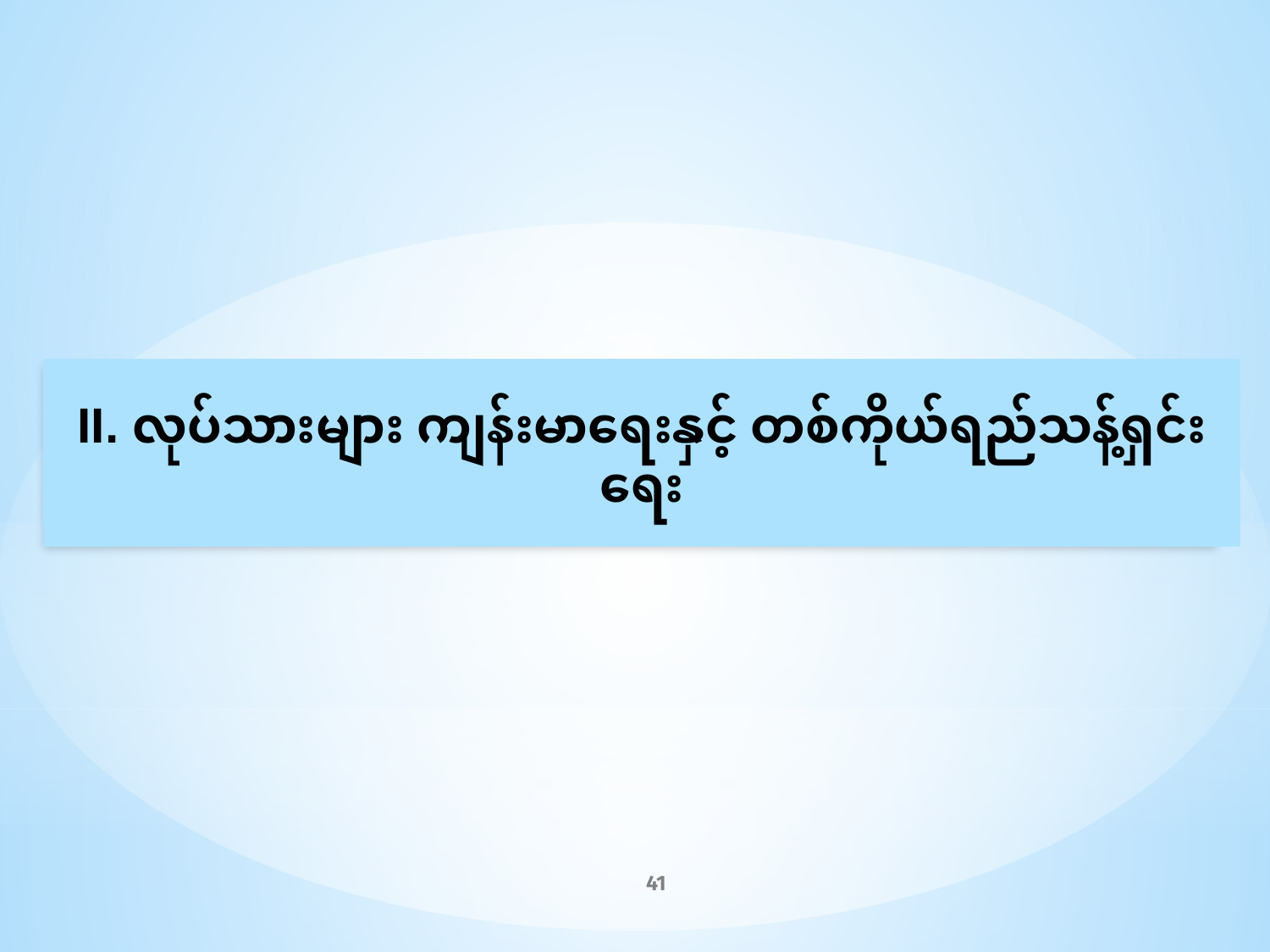

II. လုပ်သားများ ကျန်းမာရေးနှင့် တစ်ကိုယ်ရည်သန့်ရှင်းရေး
41